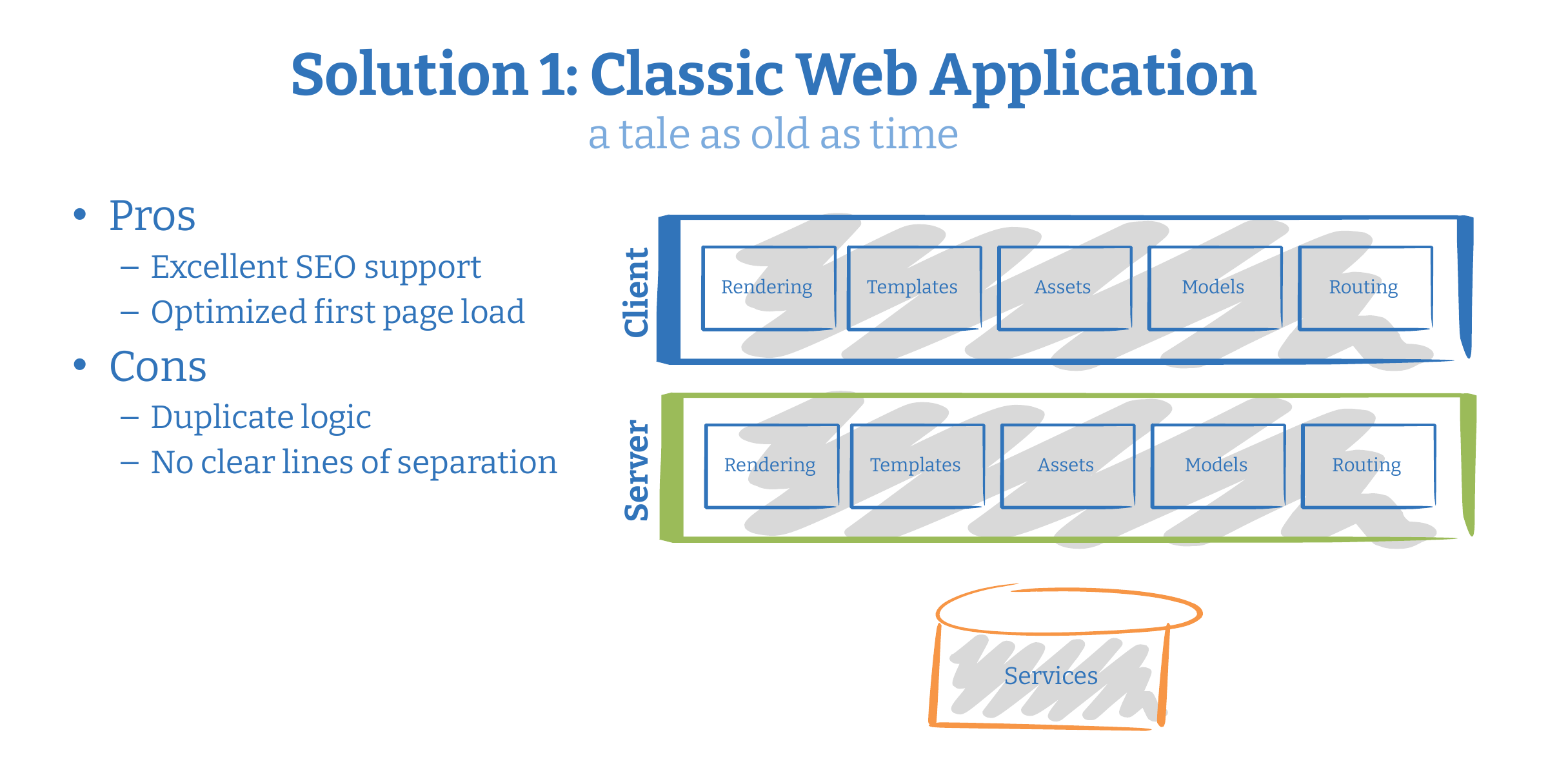

# Solution 1: Classic Web Application a tale as old as time
Pros
Excellent SEO support
Optimized first page load
Cons
Duplicate logic
No clear lines of separation

Client
Rendering
Templates
Assets
Models
Routing

Server
Rendering
Templates
Assets
Models
Routing

Services